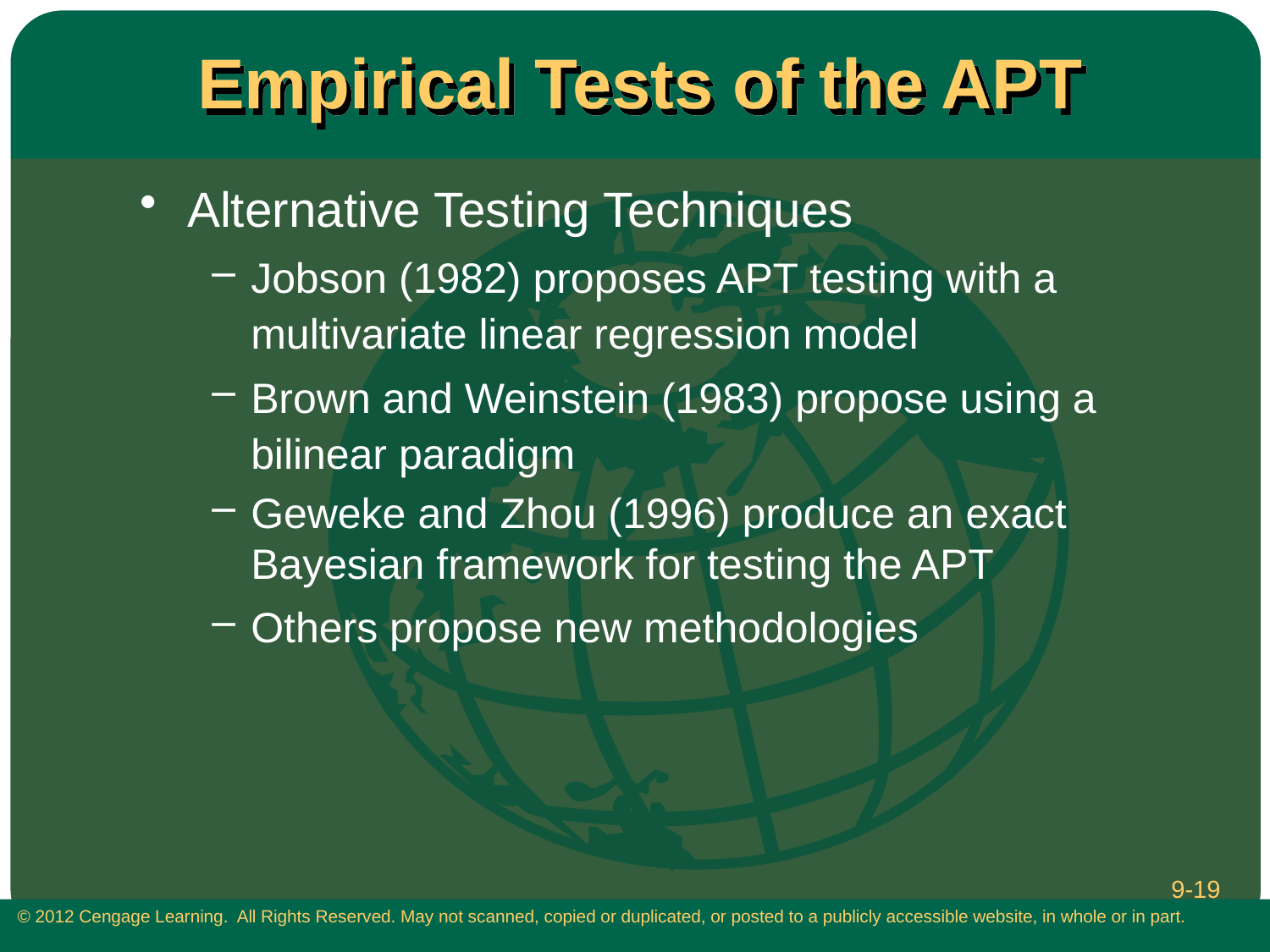

# Empirical Tests of the APT
Alternative Testing Techniques
Jobson (1982) proposes APT testing with a multivariate linear regression model
Brown and Weinstein (1983) propose using a bilinear paradigm
Geweke and Zhou (1996) produce an exact Bayesian framework for testing the APT
Others propose new methodologies
9-19
 © 2012 Cengage Learning.  All Rights Reserved. May not scanned, copied or duplicated, or posted to a publicly accessible website, in whole or in part.